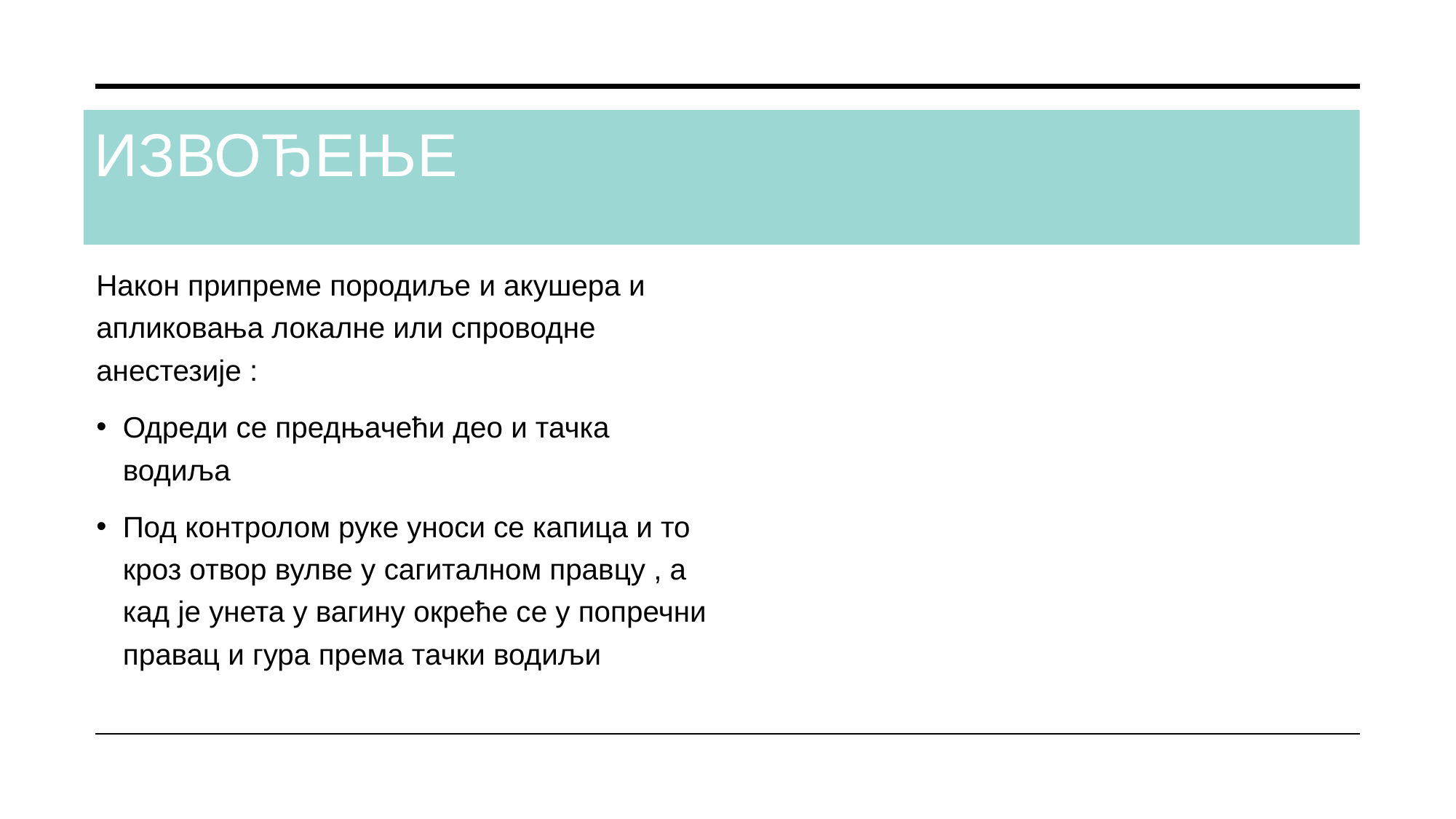

# ИЗВОЂЕЊЕ
Након припреме породиље и акушера и апликовања локалне или спроводне анестезије :
Одреди се предњачећи део и тачка водиља
Под контролом руке уноси се капица и то кроз отвор вулве у сагиталном правцу , а кад је унета у вагину окреће се у попречни правац и гура према тачки водиљи